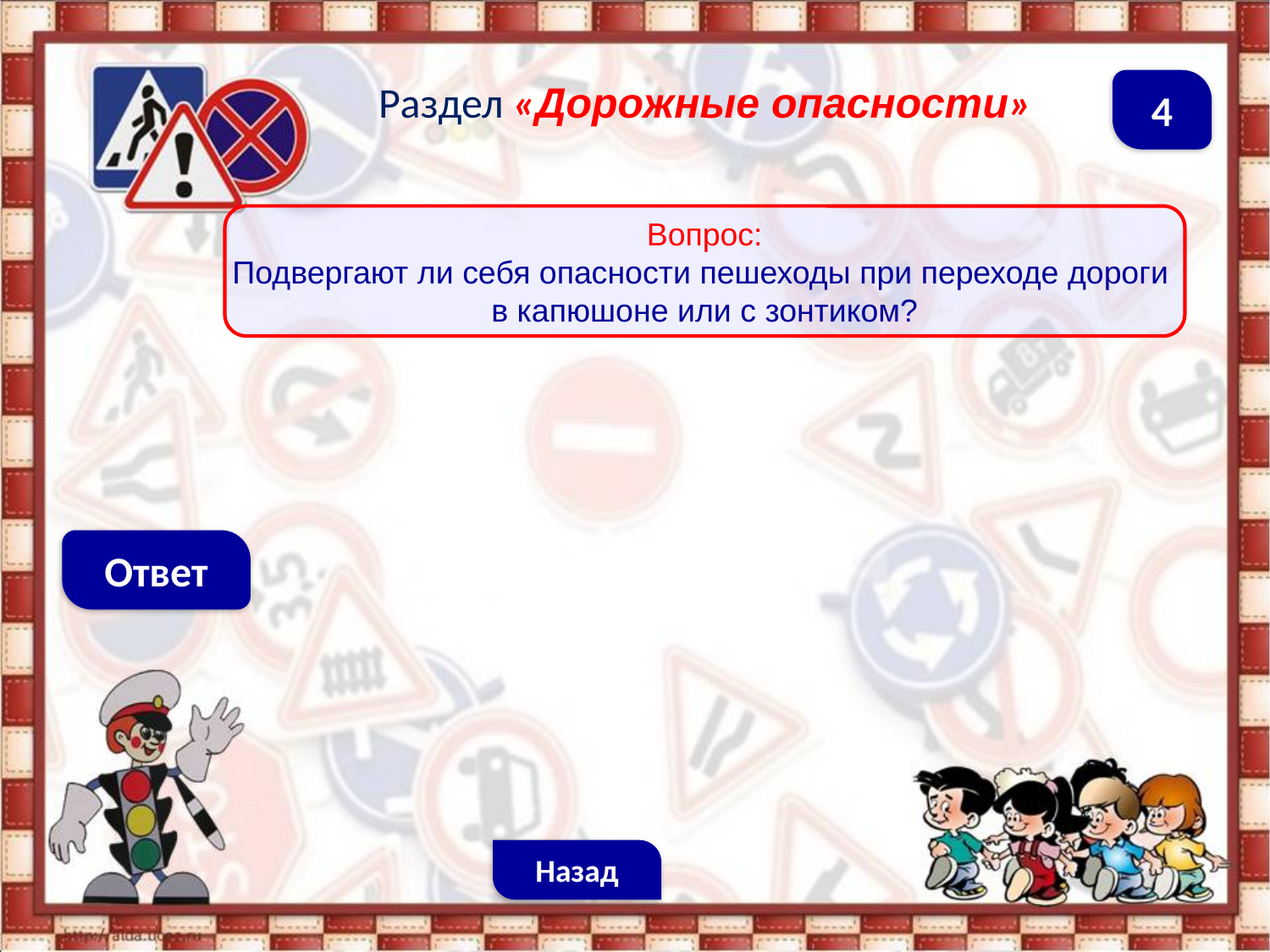

Раздел «Дорожные опасности»
4

Вопрос:
Подвергают ли себя опасности пешеходы при переходе дороги
в капюшоне или с зонтиком?

Ответ
Назад